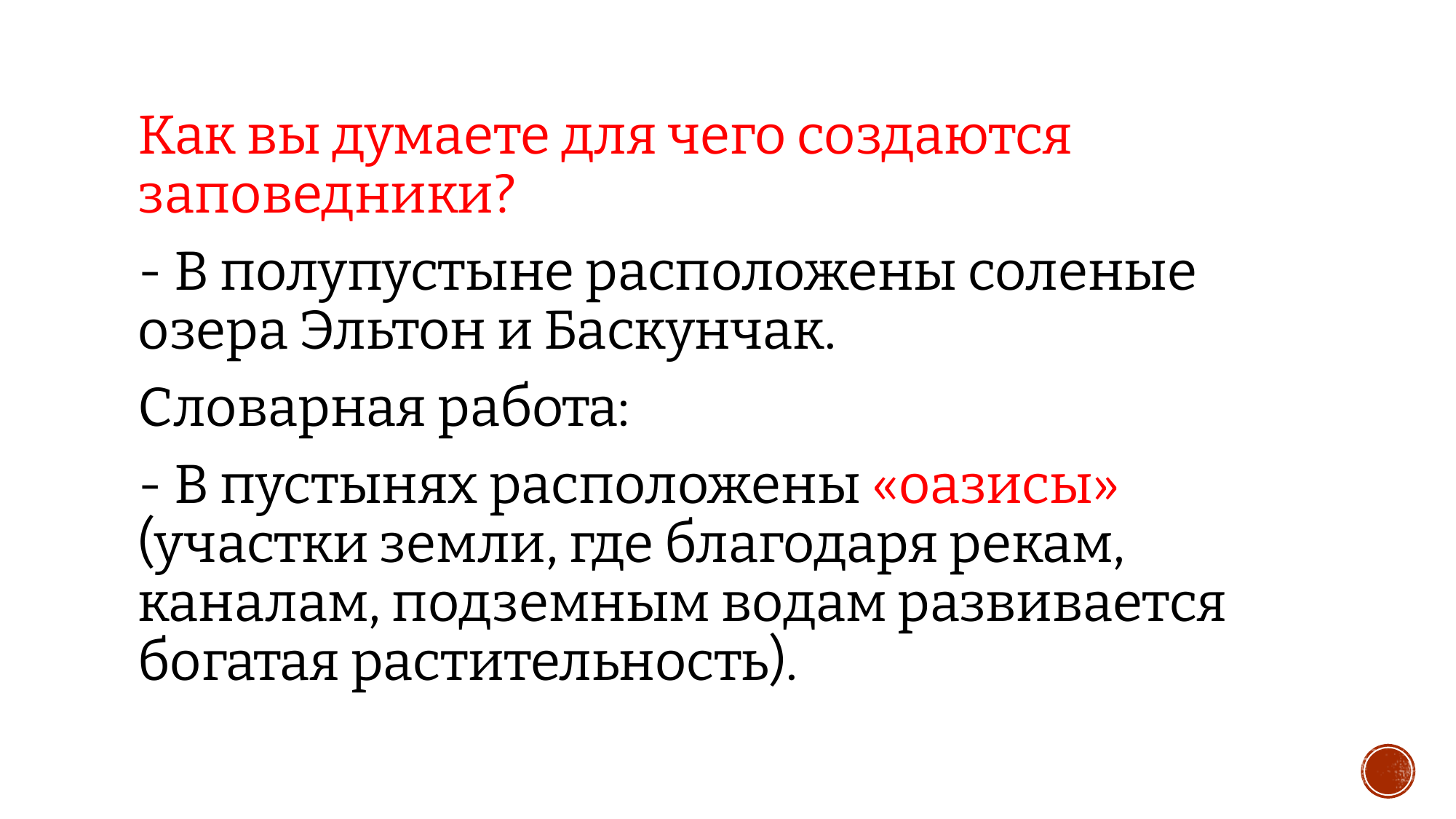

Как вы думаете для чего создаются заповедники?
- В полупустыне расположены соленые озера Эльтон и Баскунчак.
Словарная работа:
- В пустынях расположены «оазисы» (участки земли, где благодаря рекам, каналам, подземным водам развивается богатая растительность).